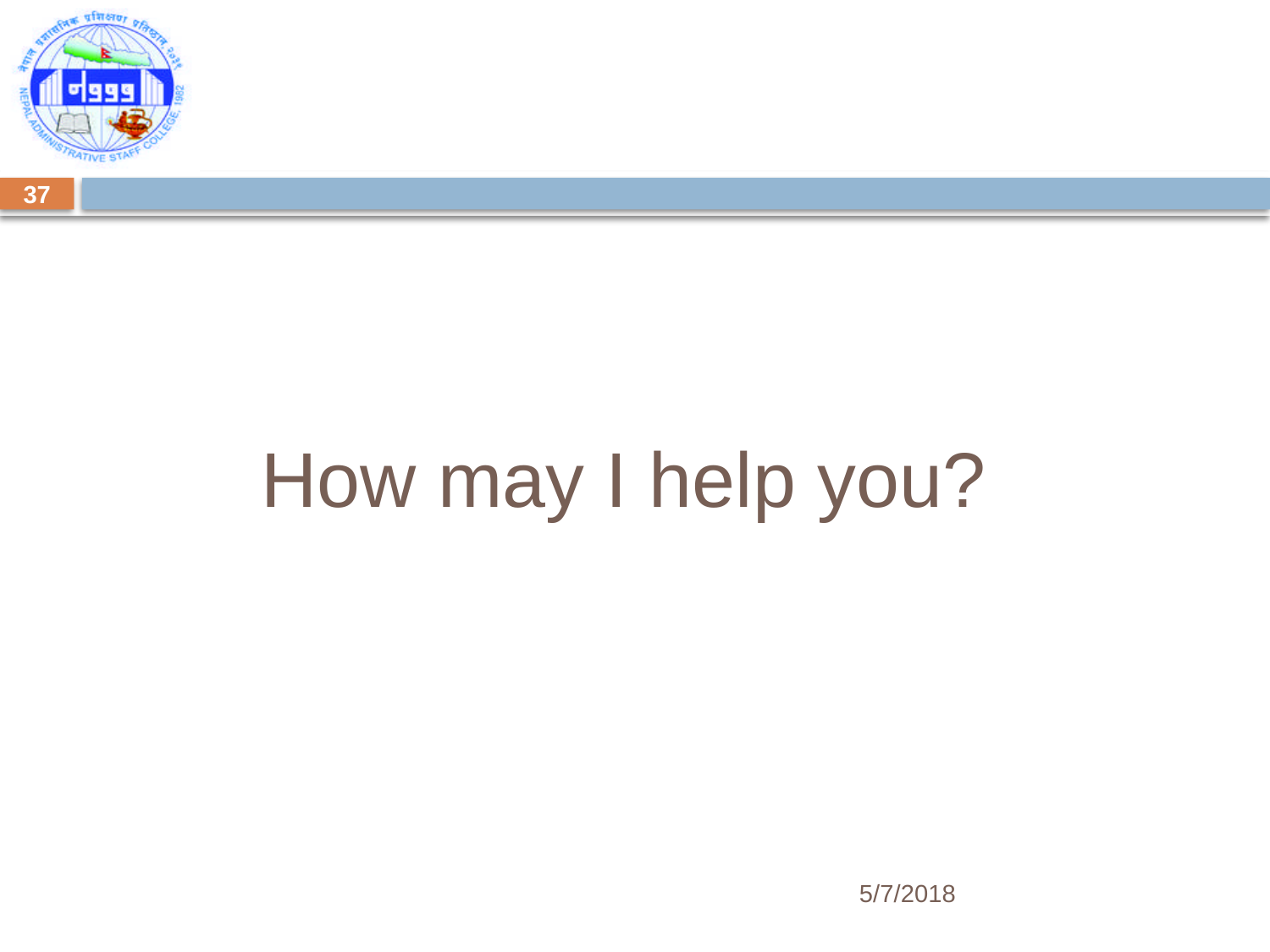

37
# How may I help you?
5/7/2018